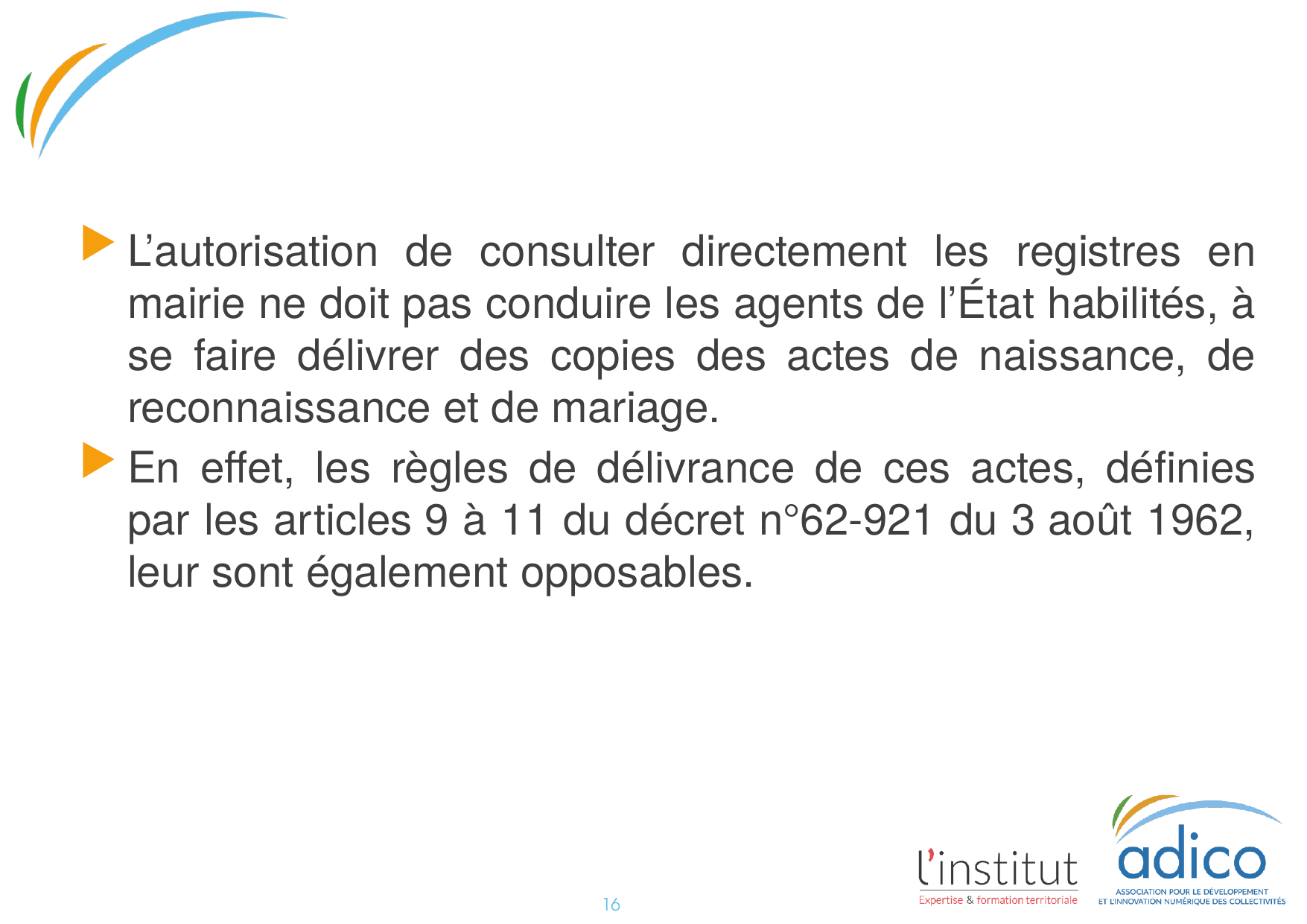

#

L’autorisation de consulter directement les registres en mairie ne doit pas conduire les agents de l’État habilités, à se faire délivrer des copies des actes de naissance, de reconnaissance et de mariage.
En effet, les règles de délivrance de ces actes, définies par les articles 9 à 11 du décret n°62-921 du 3 août 1962, leur sont également opposables.